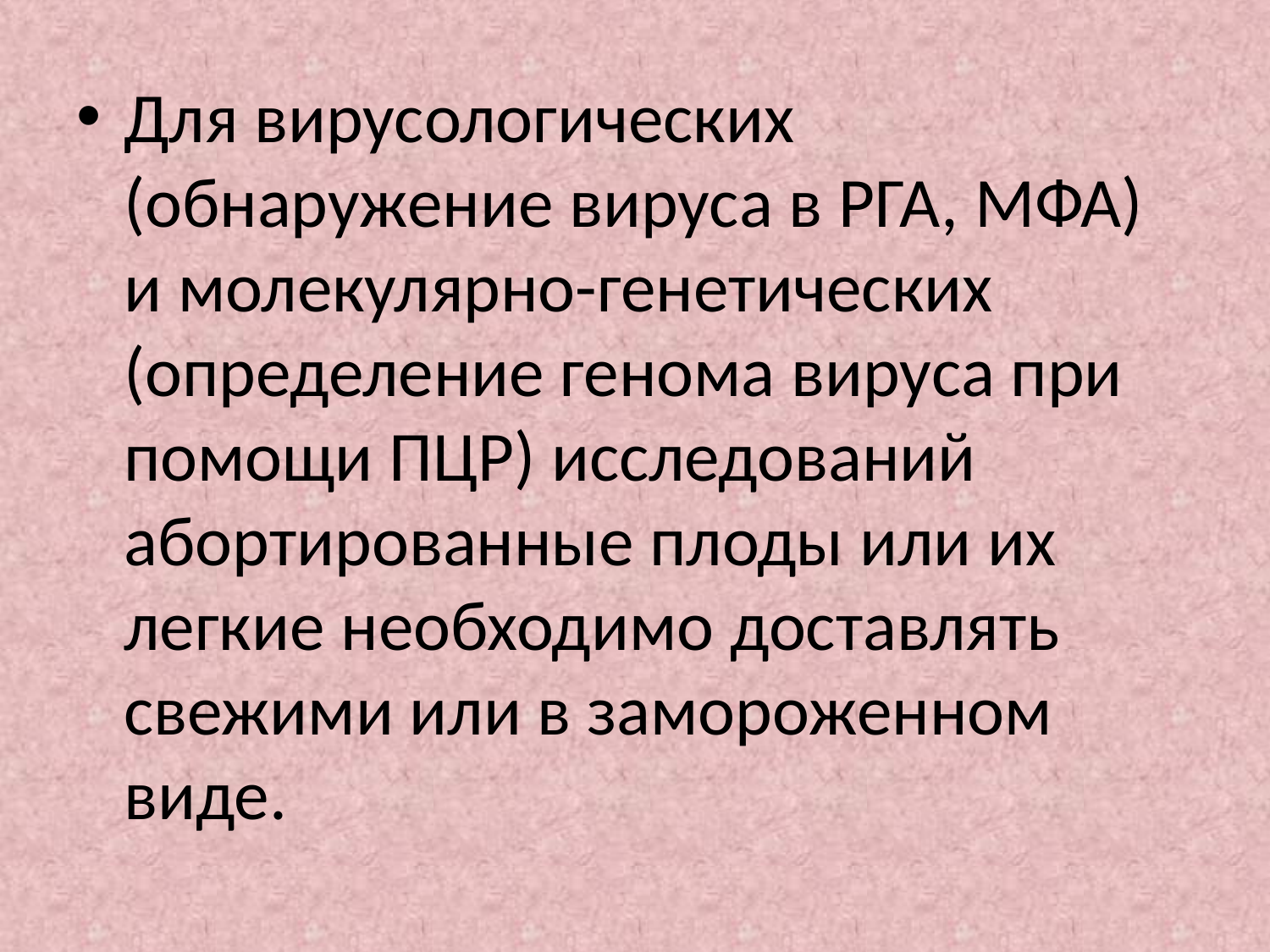

Для вирусологических (обнаружение вируса в РГА, МФА) и молекулярно-генетических (определение генома вируса при помощи ПЦР) исследований абортированные плоды или их легкие необходимо доставлять свежими или в замороженном виде.